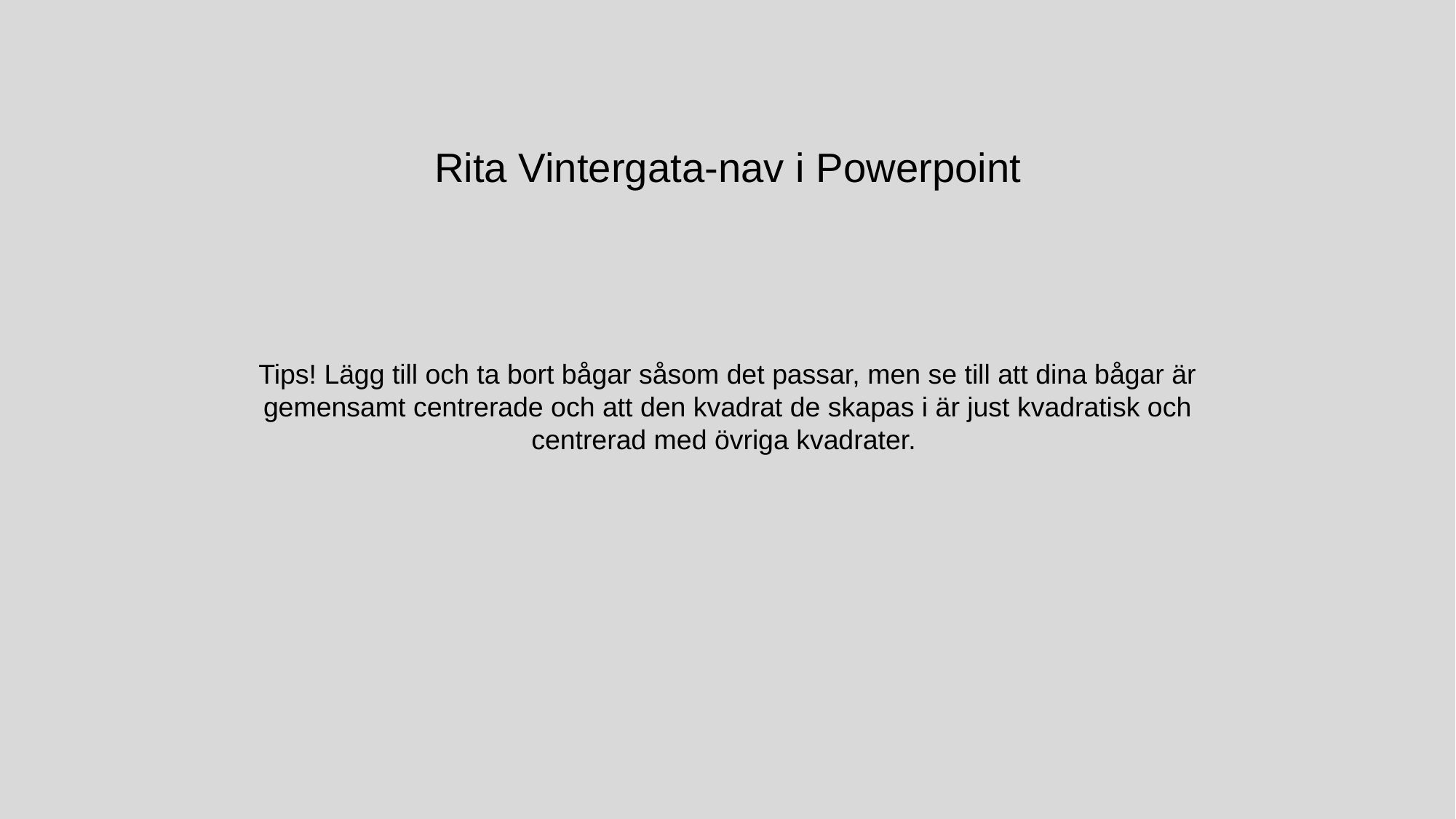

# Rita Vintergata-nav i Powerpoint
Tips! Lägg till och ta bort bågar såsom det passar, men se till att dina bågar är gemensamt centrerade och att den kvadrat de skapas i är just kvadratisk och centrerad med övriga kvadrater.